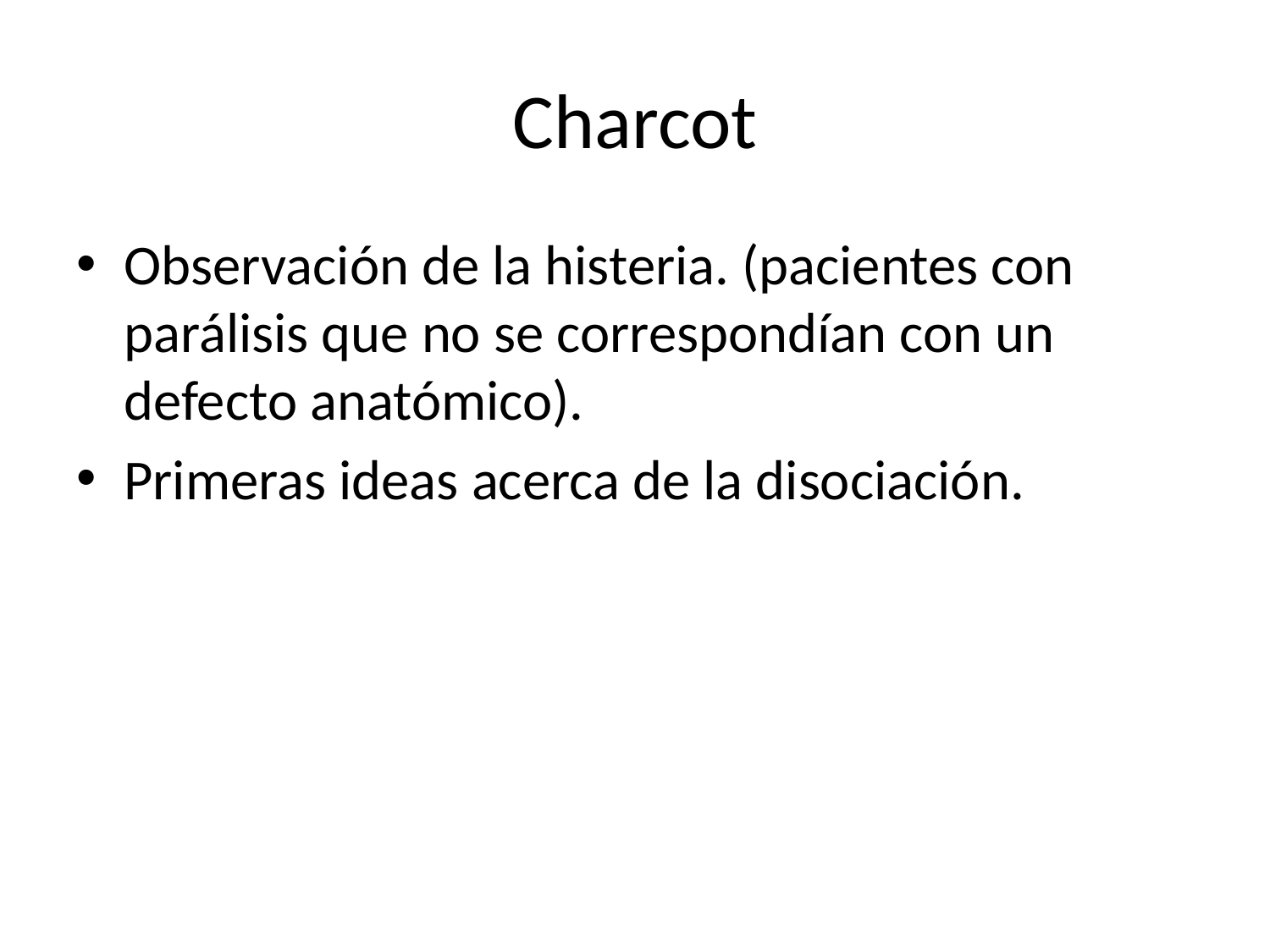

# Charcot
Observación de la histeria. (pacientes con parálisis que no se correspondían con un defecto anatómico).
Primeras ideas acerca de la disociación.